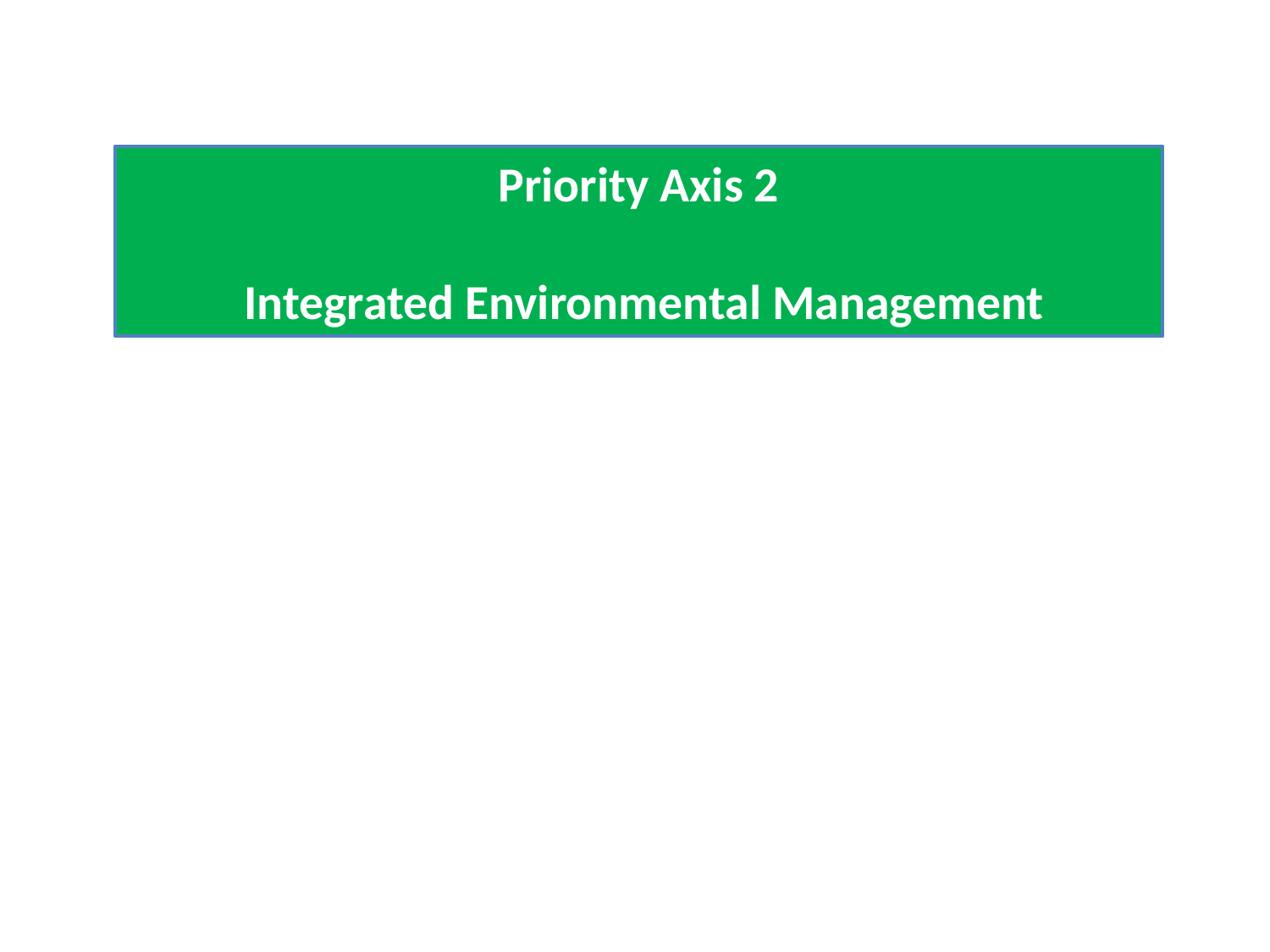

# Priority Axis 2 Integrated Environmental Management